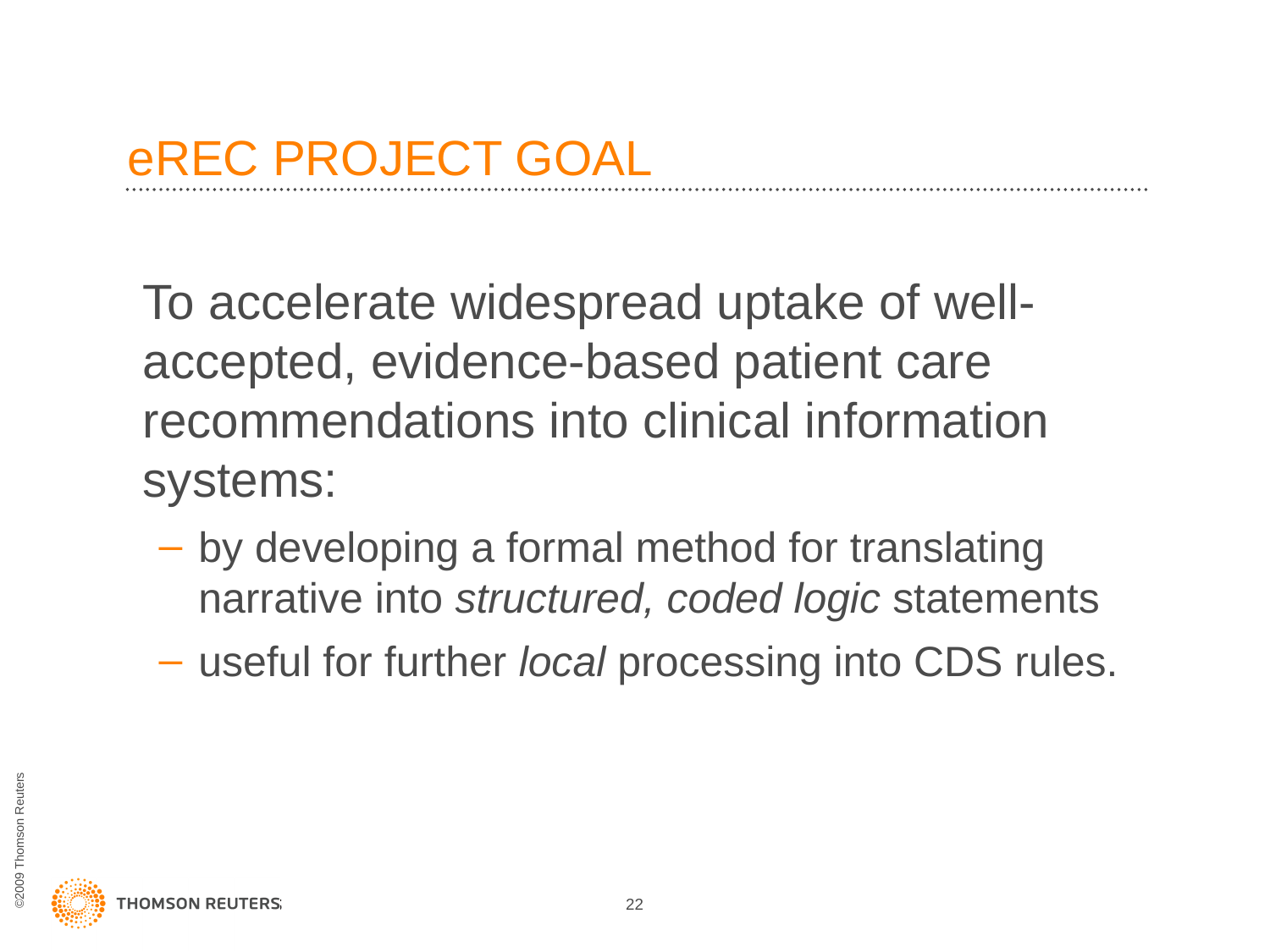

# eREC PROJECT GOAL

	To accelerate widespread uptake of well-accepted, evidence-based patient care recommendations into clinical information systems:
by developing a formal method for translating narrative into structured, coded logic statements
useful for further local processing into CDS rules.
22